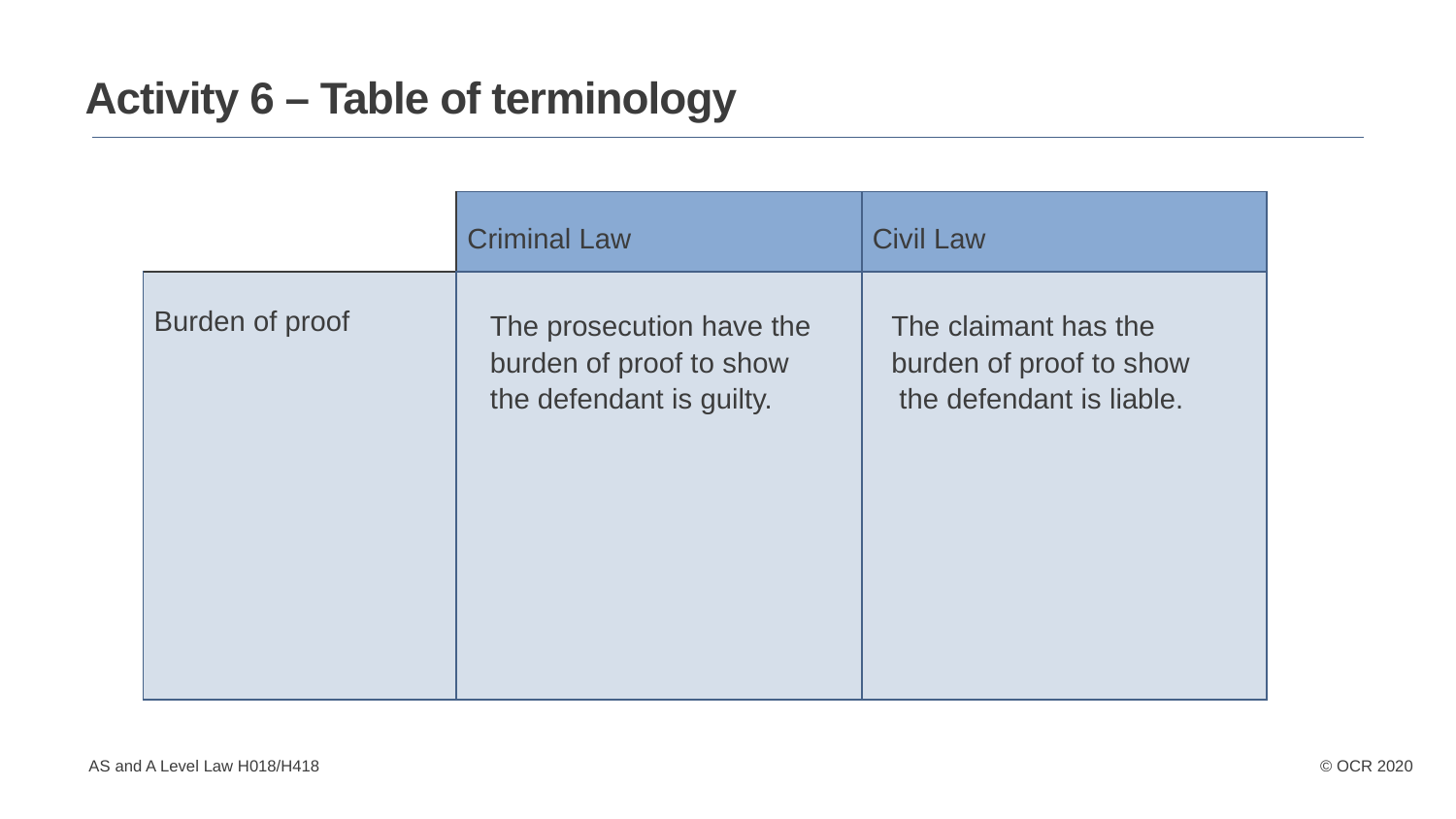

Activity 6 – Table of terminology
|  | Criminal Law | Civil Law |
| --- | --- | --- |
| Burden of proof |  |  |
The prosecution have the burden of proof to show
the defendant is guilty.
The claimant has the
burden of proof to show
 the defendant is liable.